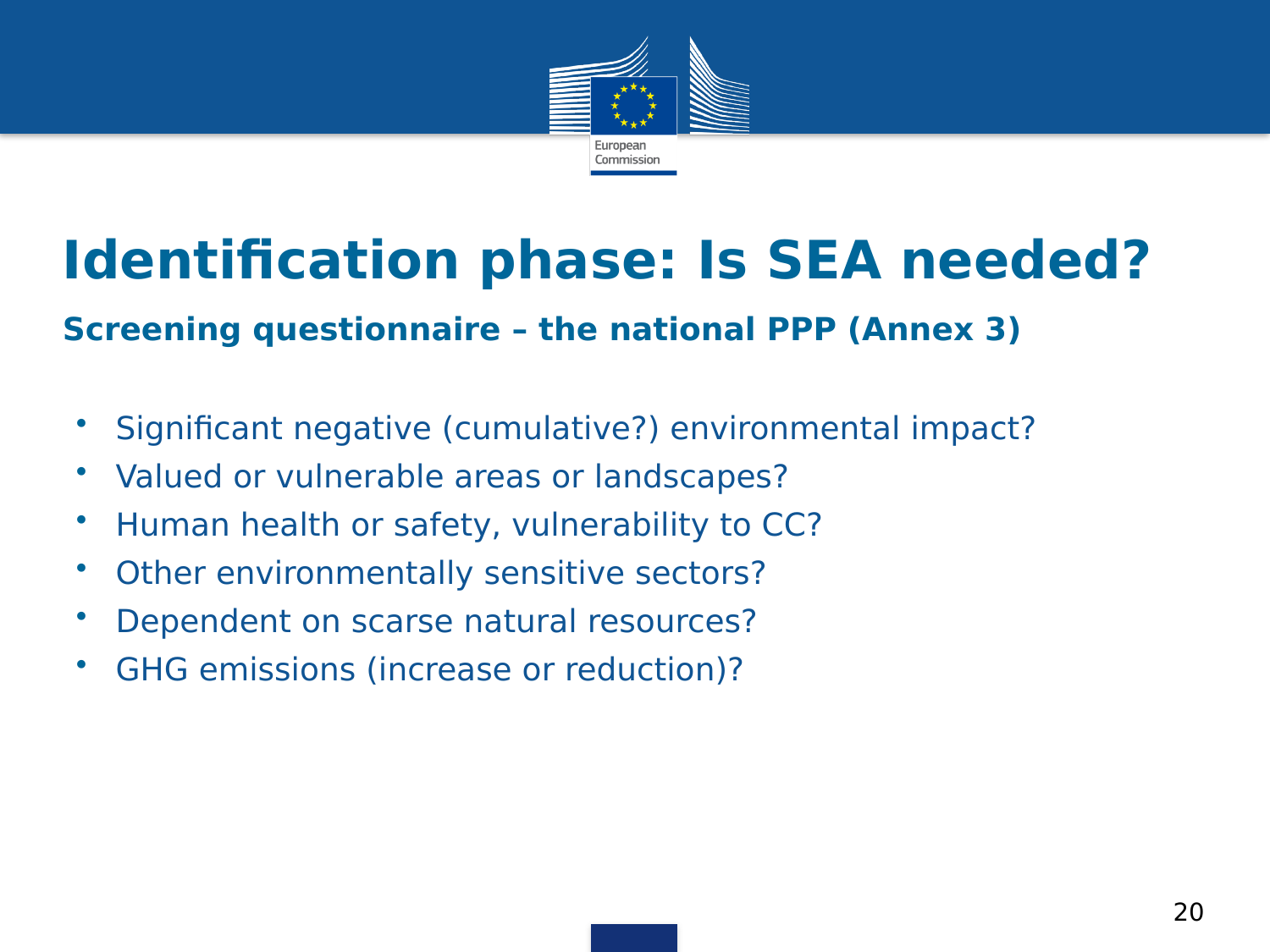

# Identification phase: Is SEA needed?  Screening questionnaire – the national PPP (Annex 3)
Significant negative (cumulative?) environmental impact?
Valued or vulnerable areas or landscapes?
Human health or safety, vulnerability to CC?
Other environmentally sensitive sectors?
Dependent on scarse natural resources?
GHG emissions (increase or reduction)?
20